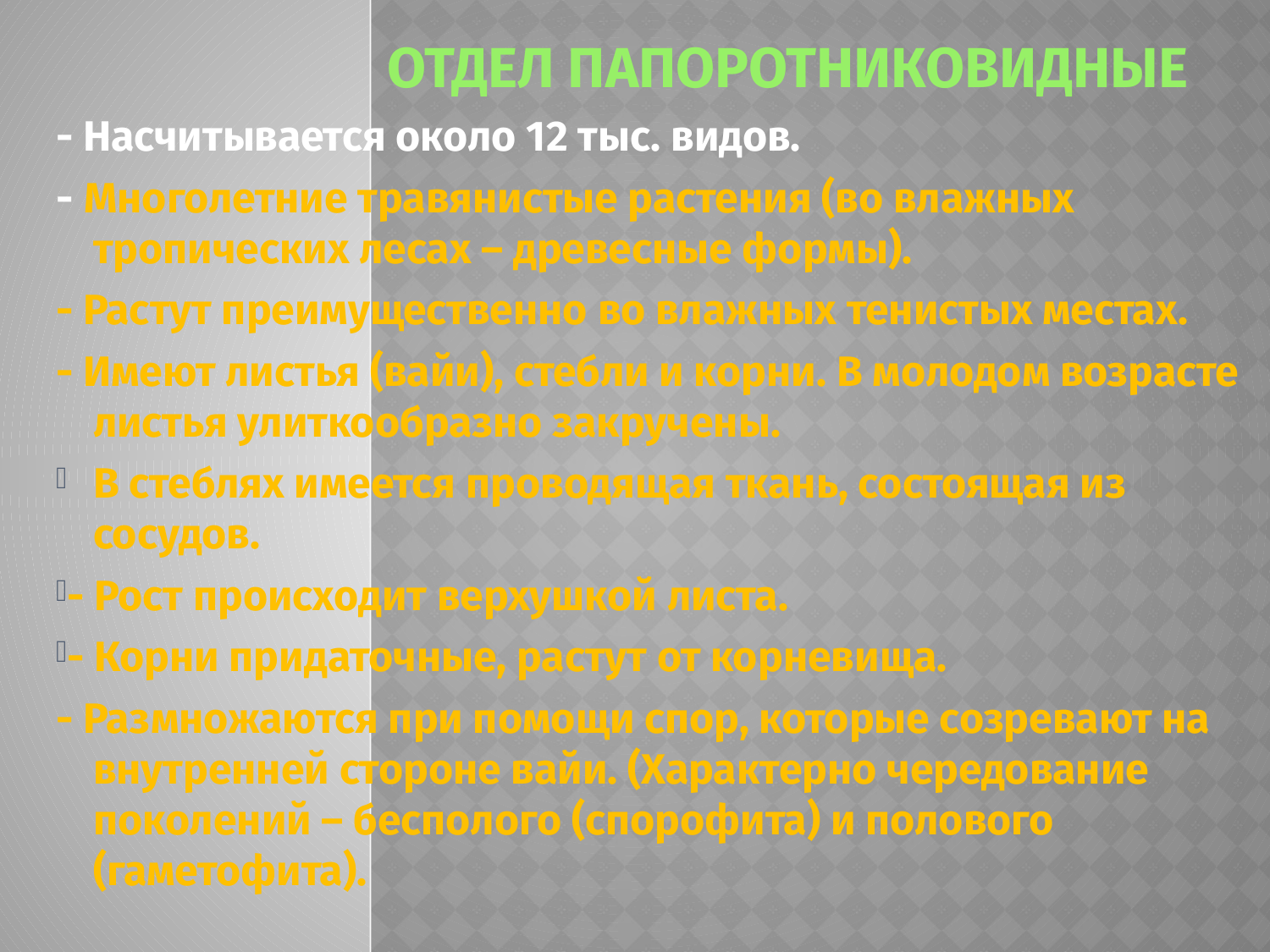

# Отдел Папоротниковидные
- Насчитывается около 12 тыс. видов.
- Многолетние травянистые растения (во влажных тропических лесах – древесные формы).
- Растут преимущественно во влажных тенистых местах.
- Имеют листья (вайи), стебли и корни. В молодом возрасте листья улиткообразно закручены.
В стеблях имеется проводящая ткань, состоящая из сосудов.
- Рост происходит верхушкой листа.
- Корни придаточные, растут от корневища.
- Размножаются при помощи спор, которые созревают на внутренней стороне вайи. (Характерно чередование поколений – бесполого (спорофита) и полового (гаметофита).